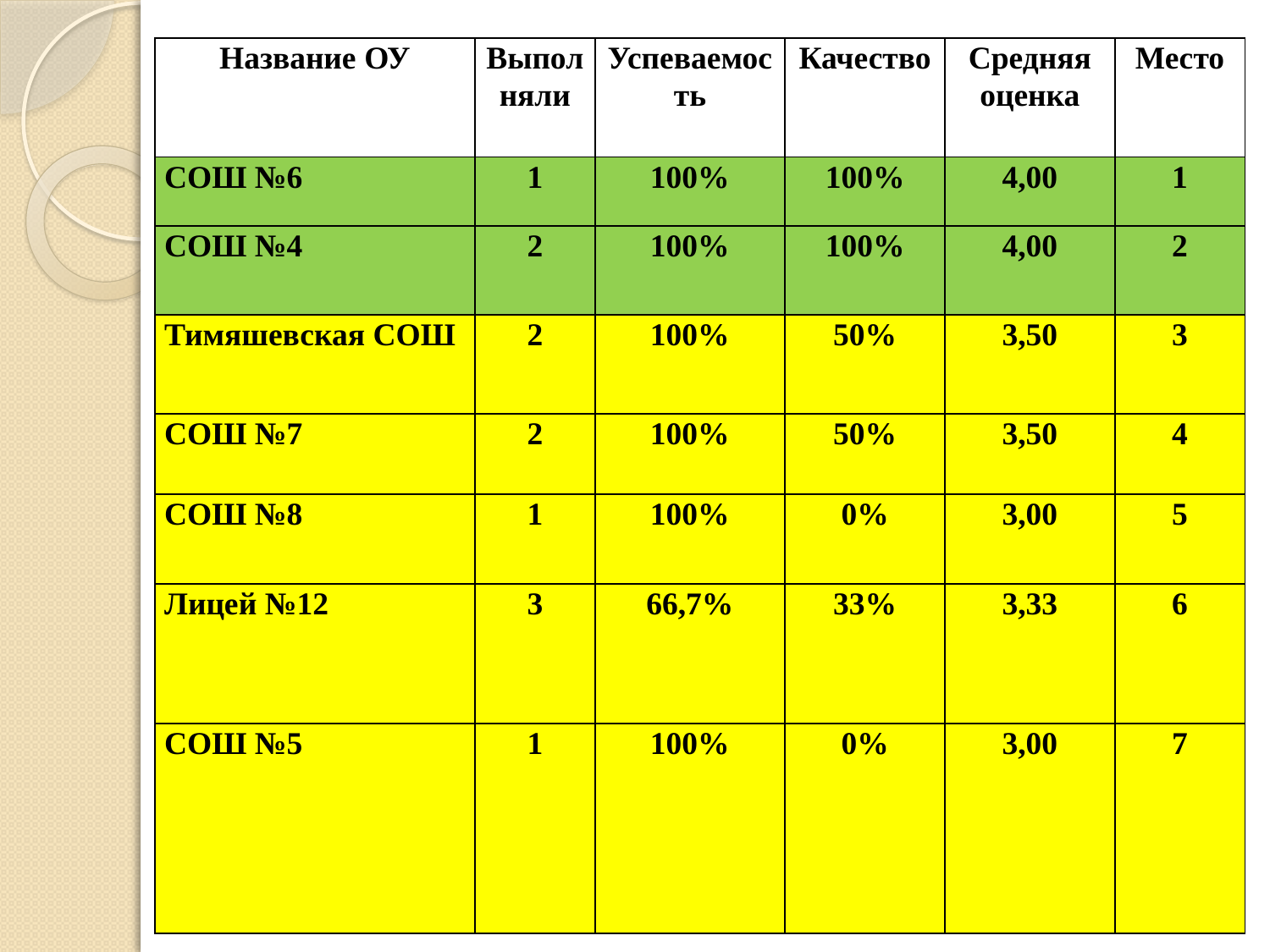

| Название ОУ | Выполняли | Успеваемость | Качество | Средняя оценка | Место |
| --- | --- | --- | --- | --- | --- |
| СОШ №6 | 1 | 100% | 100% | 4,00 | 1 |
| СОШ №4 | 2 | 100% | 100% | 4,00 | 2 |
| Тимяшевская СОШ | 2 | 100% | 50% | 3,50 | 3 |
| СОШ №7 | 2 | 100% | 50% | 3,50 | 4 |
| СОШ №8 | 1 | 100% | 0% | 3,00 | 5 |
| Лицей №12 | 3 | 66,7% | 33% | 3,33 | 6 |
| СОШ №5 | 1 | 100% | 0% | 3,00 | 7 |
#